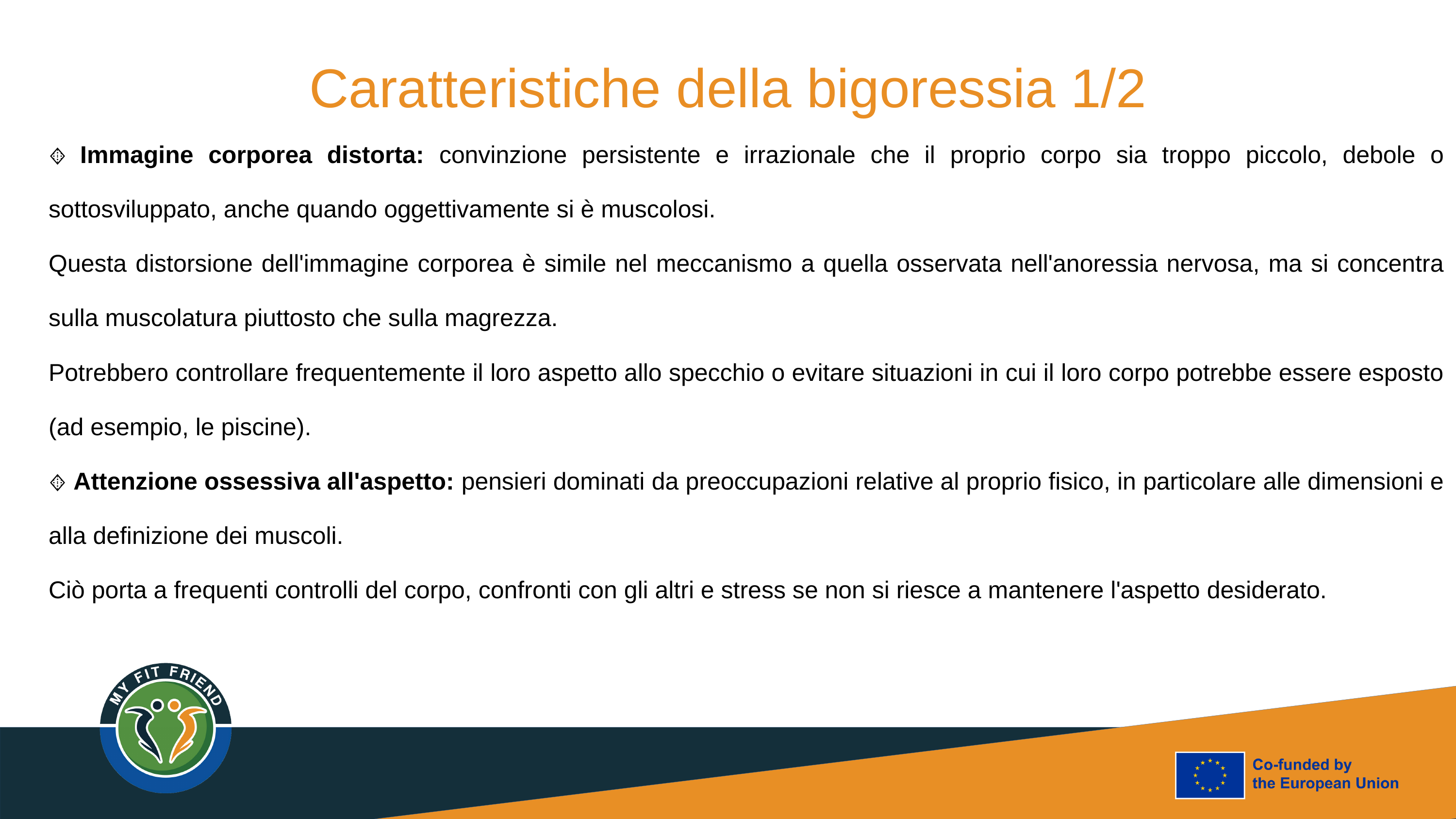

Caratteristiche della bigoressia 1/2
🔸 Immagine corporea distorta: convinzione persistente e irrazionale che il proprio corpo sia troppo piccolo, debole o sottosviluppato, anche quando oggettivamente si è muscolosi.
Questa distorsione dell'immagine corporea è simile nel meccanismo a quella osservata nell'anoressia nervosa, ma si concentra sulla muscolatura piuttosto che sulla magrezza.
Potrebbero controllare frequentemente il loro aspetto allo specchio o evitare situazioni in cui il loro corpo potrebbe essere esposto (ad esempio, le piscine).
🔸 Attenzione ossessiva all'aspetto: pensieri dominati da preoccupazioni relative al proprio fisico, in particolare alle dimensioni e alla definizione dei muscoli.
Ciò porta a frequenti controlli del corpo, confronti con gli altri e stress se non si riesce a mantenere l'aspetto desiderato.